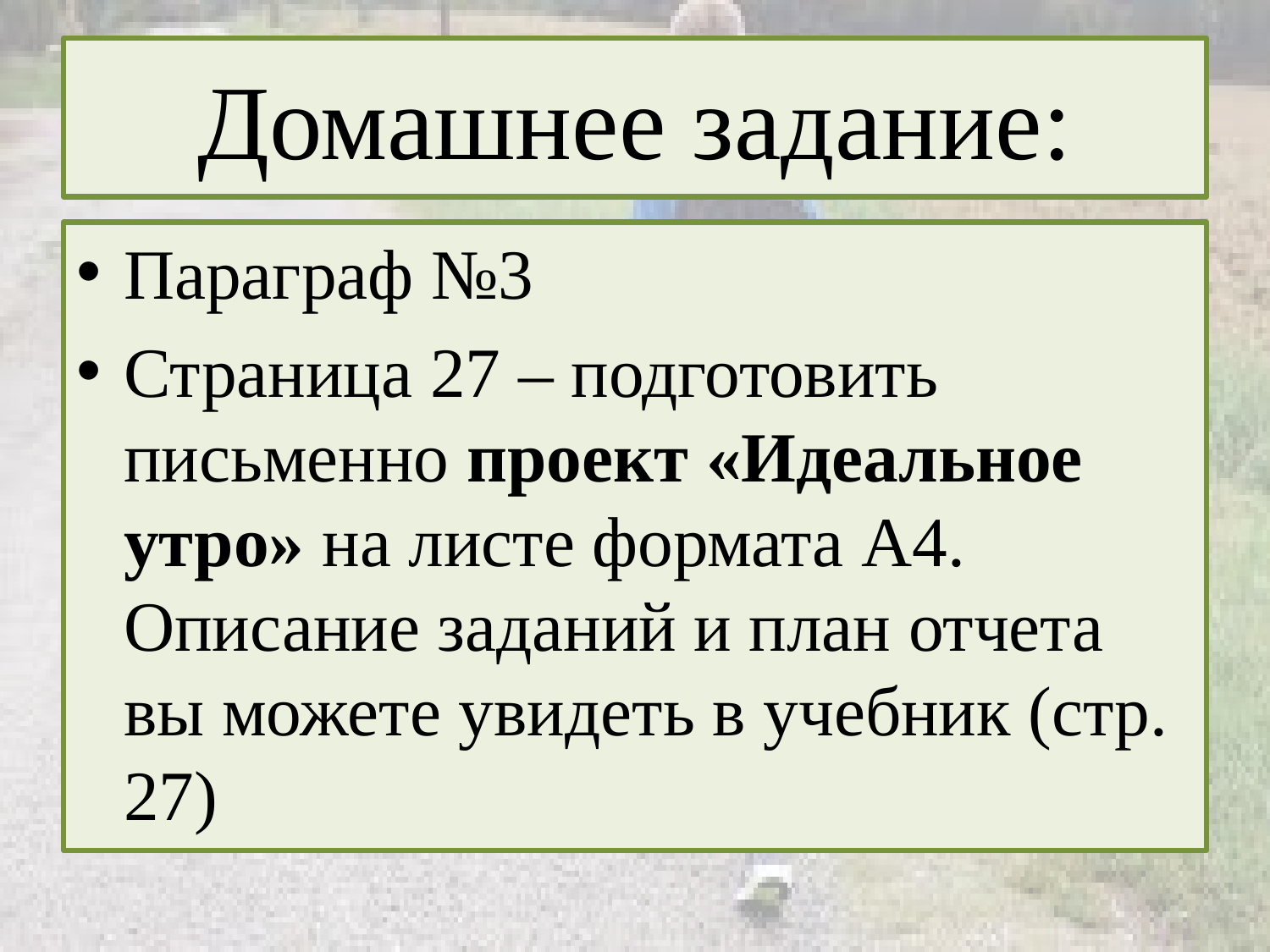

# Домашнее задание:
Параграф №3
Страница 27 – подготовить письменно проект «Идеальное утро» на листе формата А4. Описание заданий и план отчета вы можете увидеть в учебник (стр. 27)